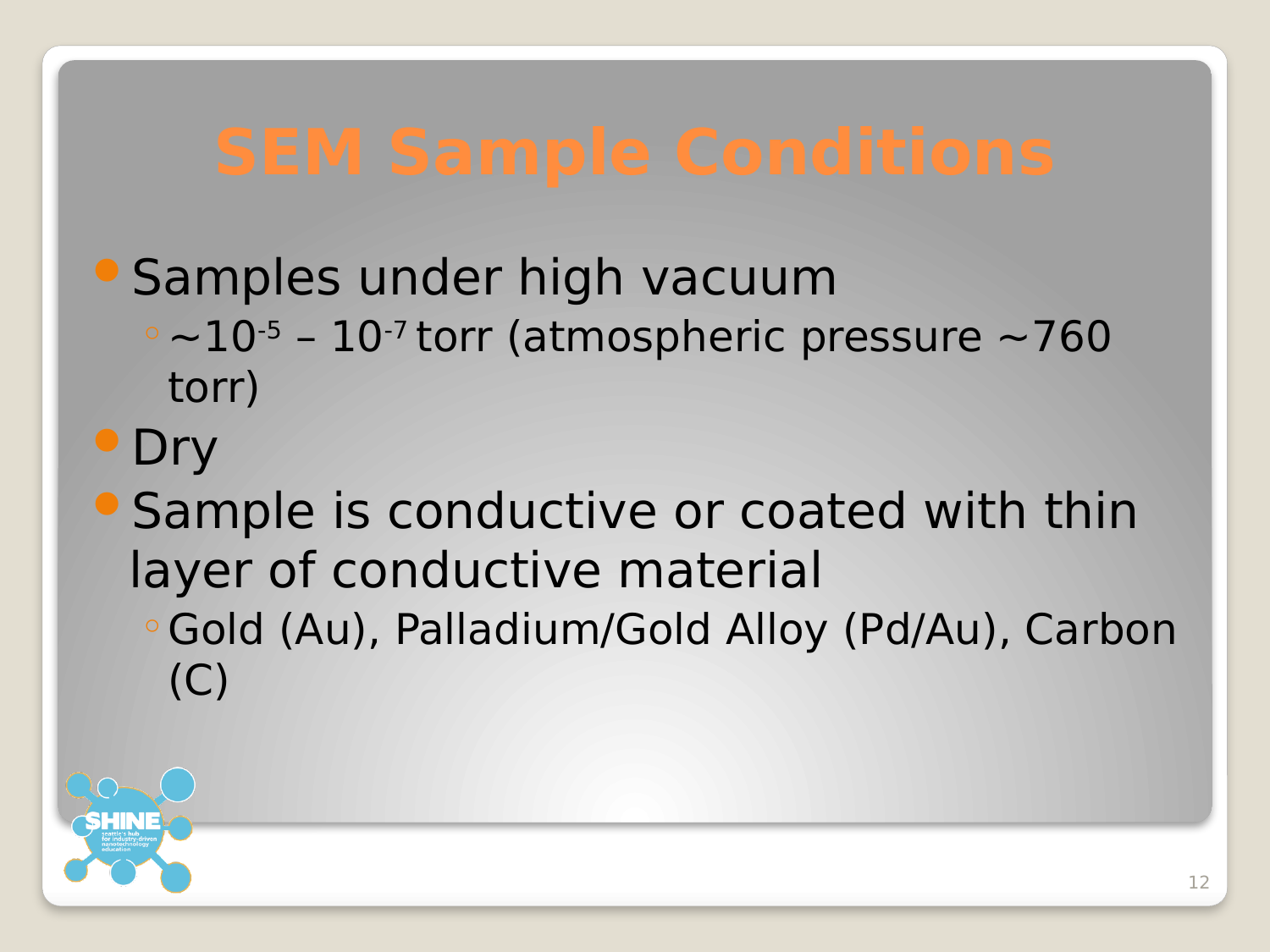

# SEM Sample Conditions
Samples under high vacuum
~10-5 – 10-7 torr (atmospheric pressure ~760 torr)
Dry
Sample is conductive or coated with thin layer of conductive material
Gold (Au), Palladium/Gold Alloy (Pd/Au), Carbon (C)

12